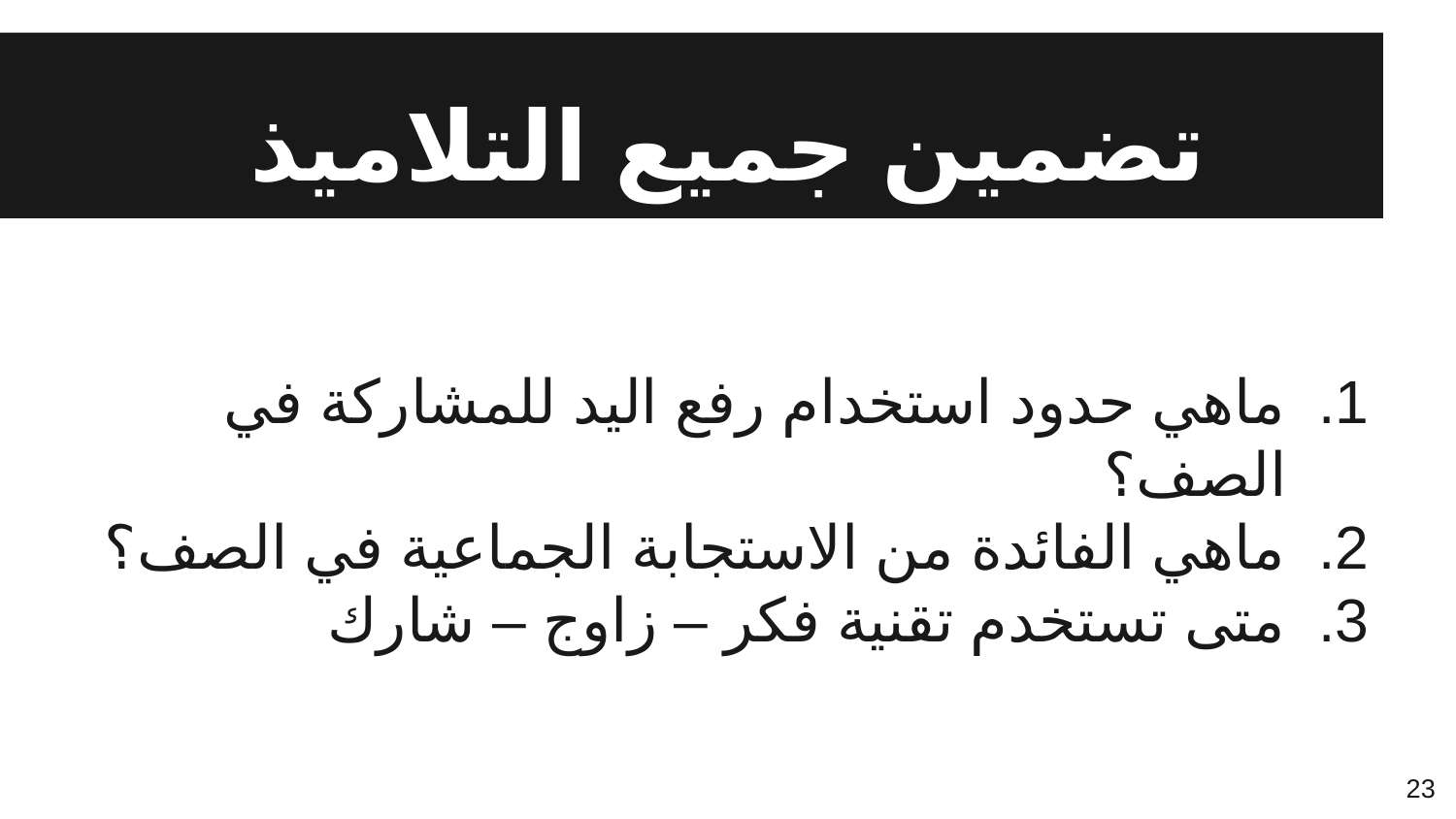

# تضمين جميع التلاميذ
ماهي حدود استخدام رفع اليد للمشاركة في الصف؟
ماهي الفائدة من الاستجابة الجماعية في الصف؟
متى تستخدم تقنية فكر – زاوج – شارك
23